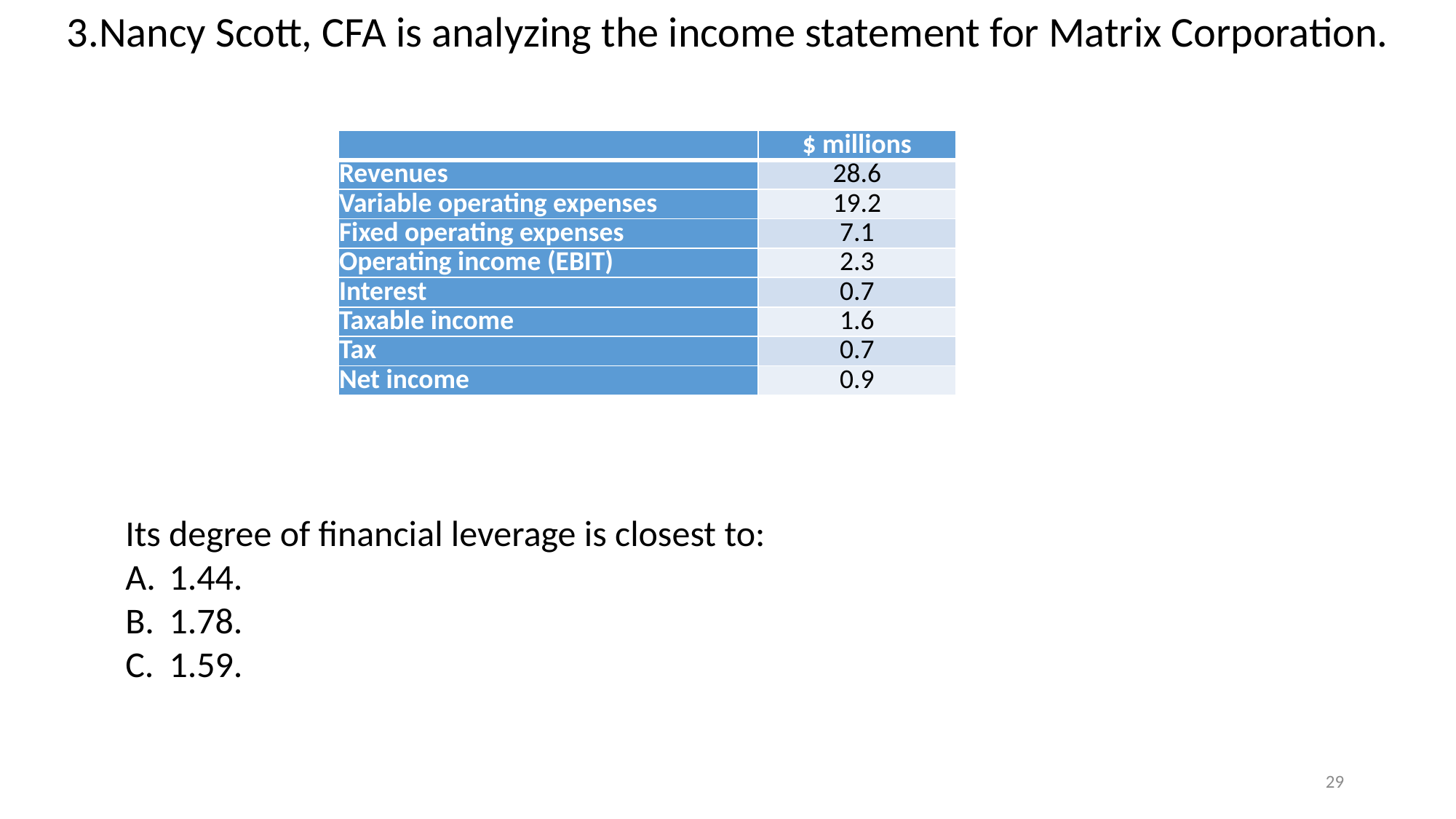

# 3.Nancy Scott, CFA is analyzing the income statement for Matrix Corporation.
|  | $ millions |
| --- | --- |
| Revenues | 28.6 |
| Variable operating expenses | 19.2 |
| Fixed operating expenses | 7.1 |
| Operating income (EBIT) | 2.3 |
| Interest | 0.7 |
| Taxable income | 1.6 |
| Tax | 0.7 |
| Net income | 0.9 |
Its degree of financial leverage is closest to:
A.	1.44.
B.	1.78.
C.	1.59.
29